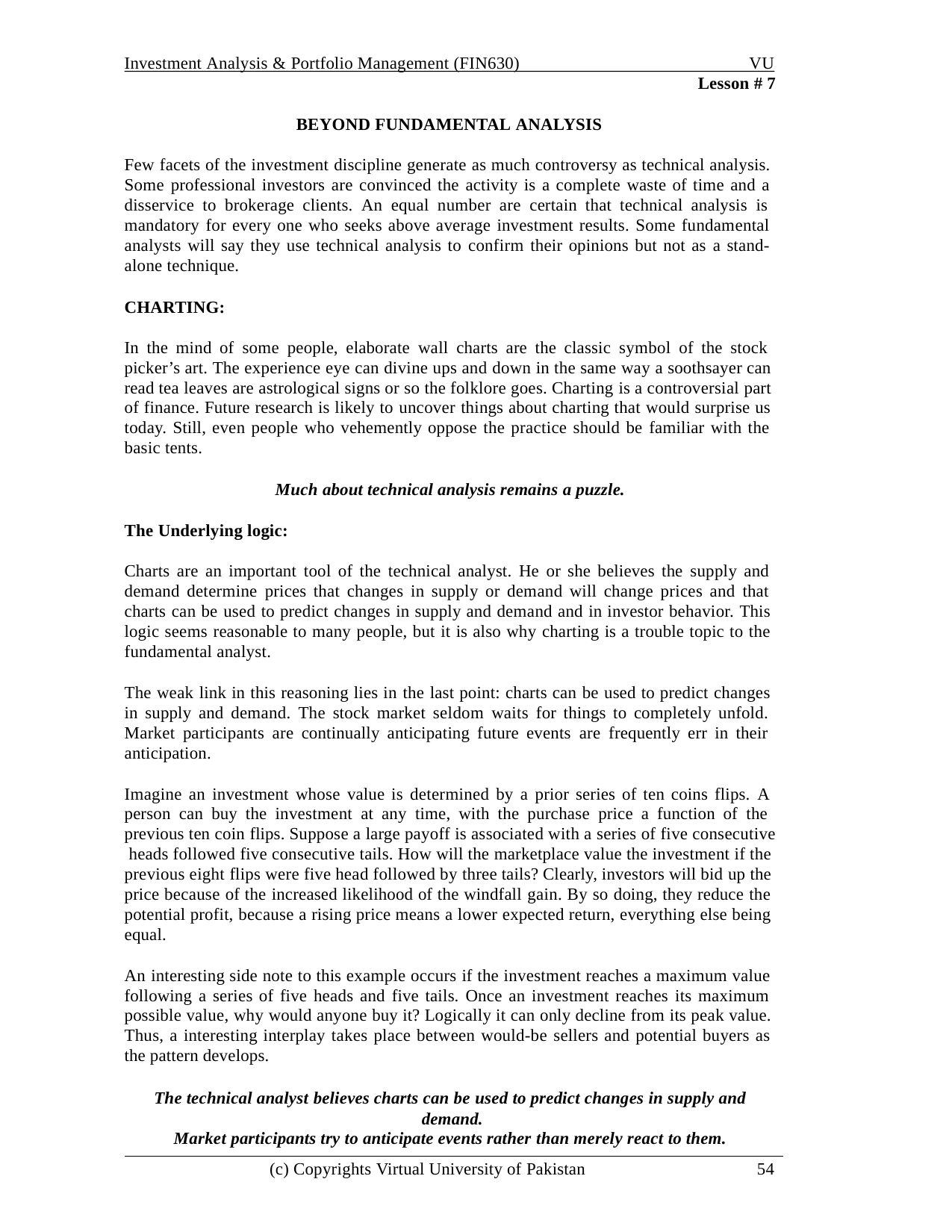

Investment Analysis & Portfolio Management (FIN630)
VU
Lesson # 7

BEYOND FUNDAMENTAL ANALYSIS

Few facets of the investment discipline generate as much controversy as technical analysis.  Some professional investors are convinced the activity is a complete waste of time and a  disservice to brokerage clients. An equal number are certain that technical analysis is  mandatory for every one who seeks above average investment results. Some fundamental  analysts will say they use technical analysis to confirm their opinions but not as a stand-  alone technique.

CHARTING:

In the mind of some people, elaborate wall charts are the classic symbol of the stock  picker’s art. The experience eye can divine ups and down in the same way a soothsayer can  read tea leaves are astrological signs or so the folklore goes. Charting is a controversial part  of finance. Future research is likely to uncover things about charting that would surprise us  today. Still, even people who vehemently oppose the practice should be familiar with the  basic tents.

Much about technical analysis remains a puzzle.

The Underlying logic:

Charts are an important tool of the technical analyst. He or she believes the supply and  demand determine prices that changes in supply or demand will change prices and that  charts can be used to predict changes in supply and demand and in investor behavior. This  logic seems reasonable to many people, but it is also why charting is a trouble topic to the  fundamental analyst.

The weak link in this reasoning lies in the last point: charts can be used to predict changes  in supply and demand. The stock market seldom waits for things to completely unfold.  Market participants are continually anticipating future events are frequently err in their  anticipation.

Imagine an investment whose value is determined by a prior series of ten coins flips. A  person can buy the investment at any time, with the purchase price a function of the  previous ten coin flips. Suppose a large payoff is associated with a series of five consecutive  heads followed five consecutive tails. How will the marketplace value the investment if the  previous eight flips were five head followed by three tails? Clearly, investors will bid up the  price because of the increased likelihood of the windfall gain. By so doing, they reduce the  potential profit, because a rising price means a lower expected return, everything else being  equal.

An interesting side note to this example occurs if the investment reaches a maximum value  following a series of five heads and five tails. Once an investment reaches its maximum  possible value, why would anyone buy it? Logically it can only decline from its peak value.  Thus, a interesting interplay takes place between would-be sellers and potential buyers as  the pattern develops.

The technical analyst believes charts can be used to predict changes in supply and  demand.
Market participants try to anticipate events rather than merely react to them.

(c) Copyrights Virtual University of Pakistan
54